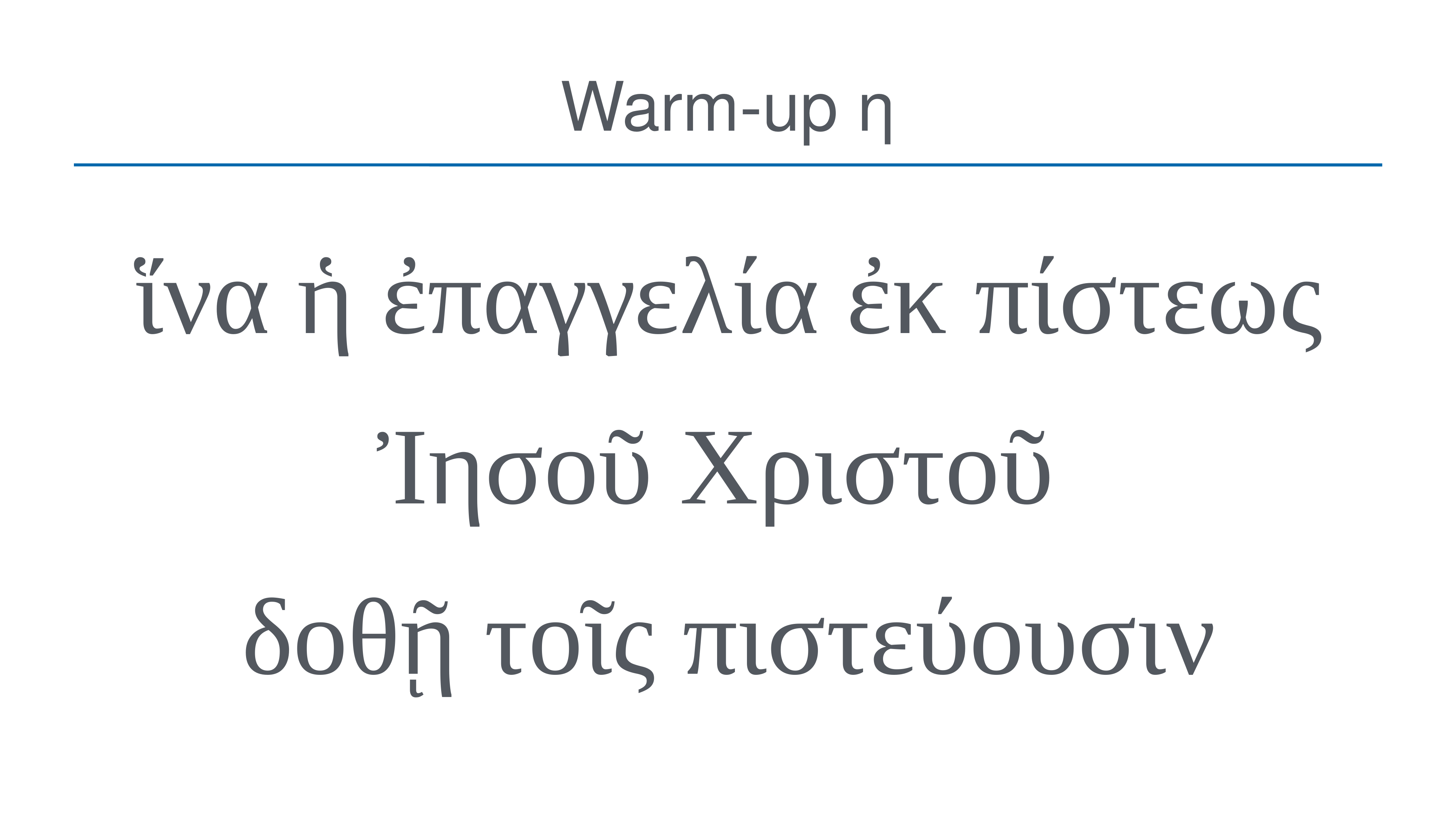

# Warm-up η
ἵνα ἡ ἐπαγγελία ἐκ πίστεως Ἰησοῦ Χριστοῦ
δοθῇ τοῖς πιστεύουσιν